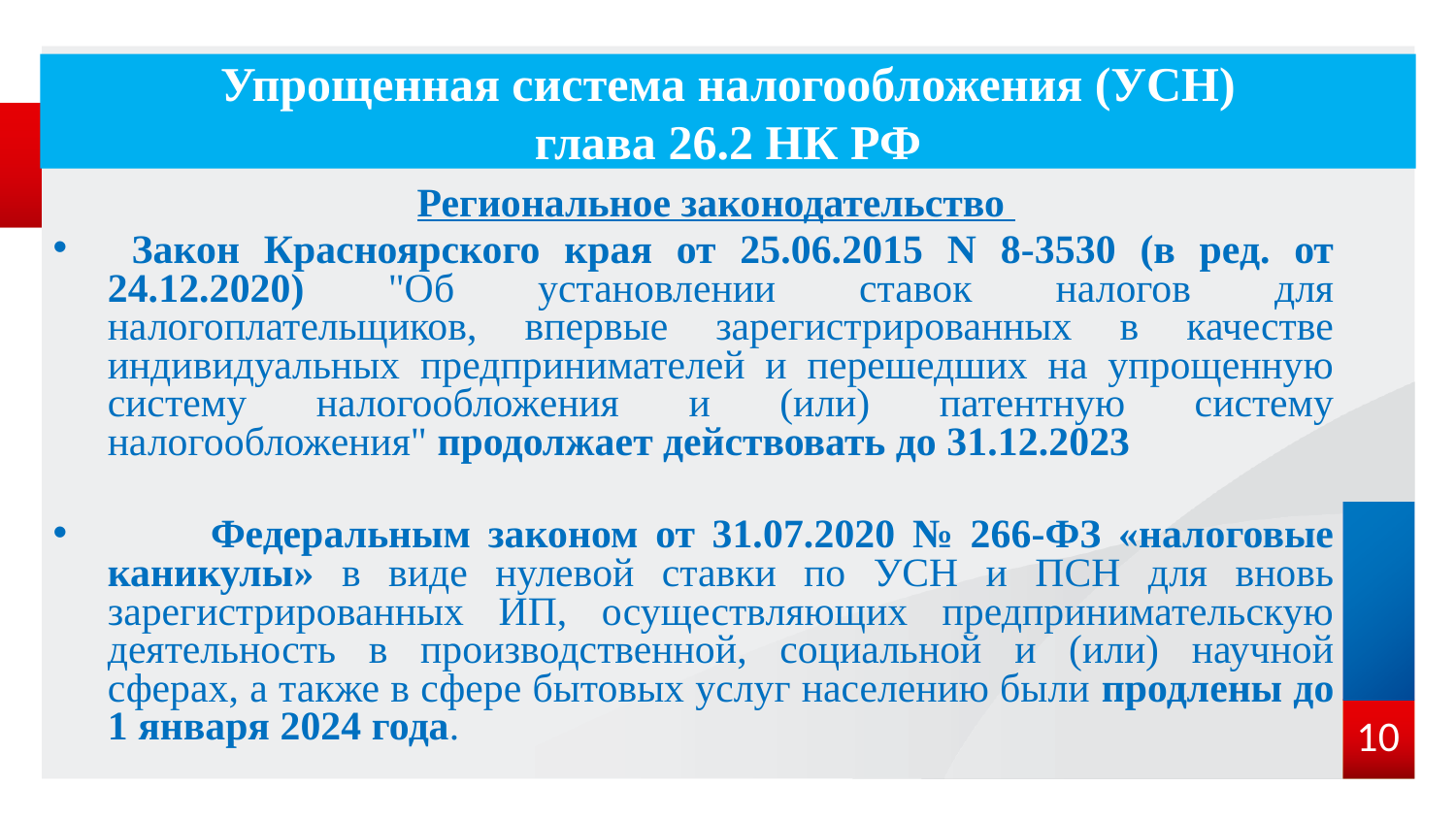

# Упрощенная система налогообложения (УСН) глава 26.2 НК РФ
Региональное законодательство
 Закон Красноярского края от 25.06.2015 N 8-3530 (в ред. от 24.12.2020) "Об установлении ставок налогов для налогоплательщиков, впервые зарегистрированных в качестве индивидуальных предпринимателей и перешедших на упрощенную систему налогообложения и (или) патентную систему налогообложения" продолжает действовать до 31.12.2023

      Федеральным законом от 31.07.2020 № 266-ФЗ «налоговые каникулы» в виде нулевой ставки по УСН и ПСН для вновь зарегистрированных ИП, осуществляющих предпринимательскую деятельность в производственной, социальной и (или) научной сферах, а также в сфере бытовых услуг населению были продлены до 1 января 2024 года.

10